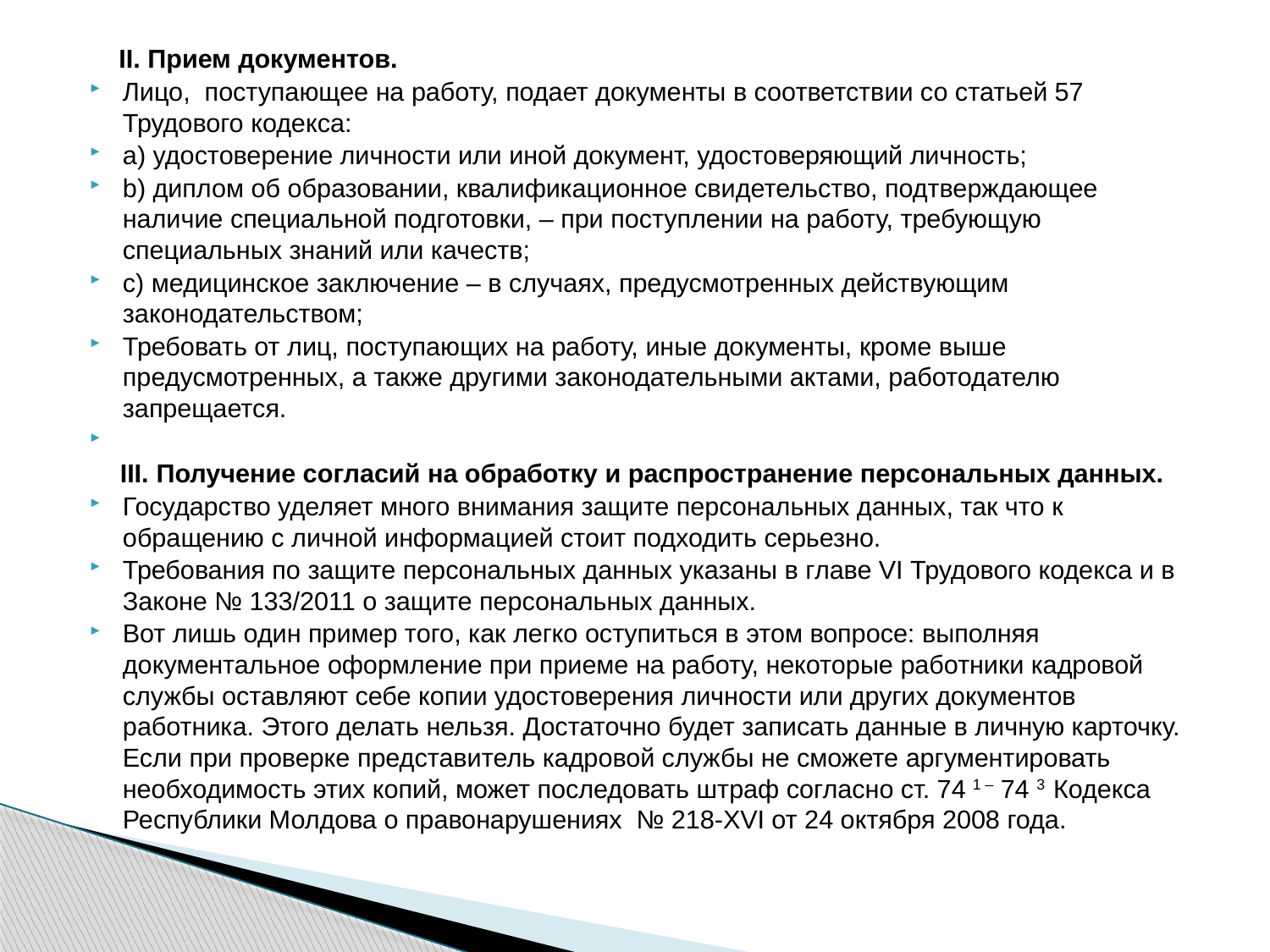

II. Прием документов.
Лицо,  поступающее на работу, подает документы в соответствии со статьей 57 Трудового кодекса:
a) удостоверение личности или иной документ, удостоверяющий личность;
b) диплом об образовании, квалификационное свидетельство, подтверждающее наличие специальной подготовки, – при поступлении на работу, требующую специальных знаний или качеств;
с) медицинское заключение – в случаях, предусмотренных действующим законодательством;
Требовать от лиц, поступающих на работу, иные документы, кроме выше предусмотренных, а также другими законодательными актами, работодателю запрещается.

III. Получение согласий на обработку и распространение персональных данных.
Государство уделяет много внимания защите персональных данных, так что к обращению с личной информацией стоит подходить серьезно.
Требования по защите персональных данных указаны в главе VI Трудового кодекса и в Законе № 133/2011 о защите персональных данных.
Вот лишь один пример того, как легко оступиться в этом вопросе: выполняя документальное оформление при приеме на работу, некоторые работники кадровой службы оставляют себе копии удостоверения личности или других документов работника. Этого делать нельзя. Достаточно будет записать данные в личную карточку. Если при проверке представитель кадровой службы не сможете аргументировать необходимость этих копий, может последовать штраф согласно ст. 74 1 – 74 3  Кодекса Республики Молдова о правонарушениях  № 218-XVI от 24 октября 2008 года.